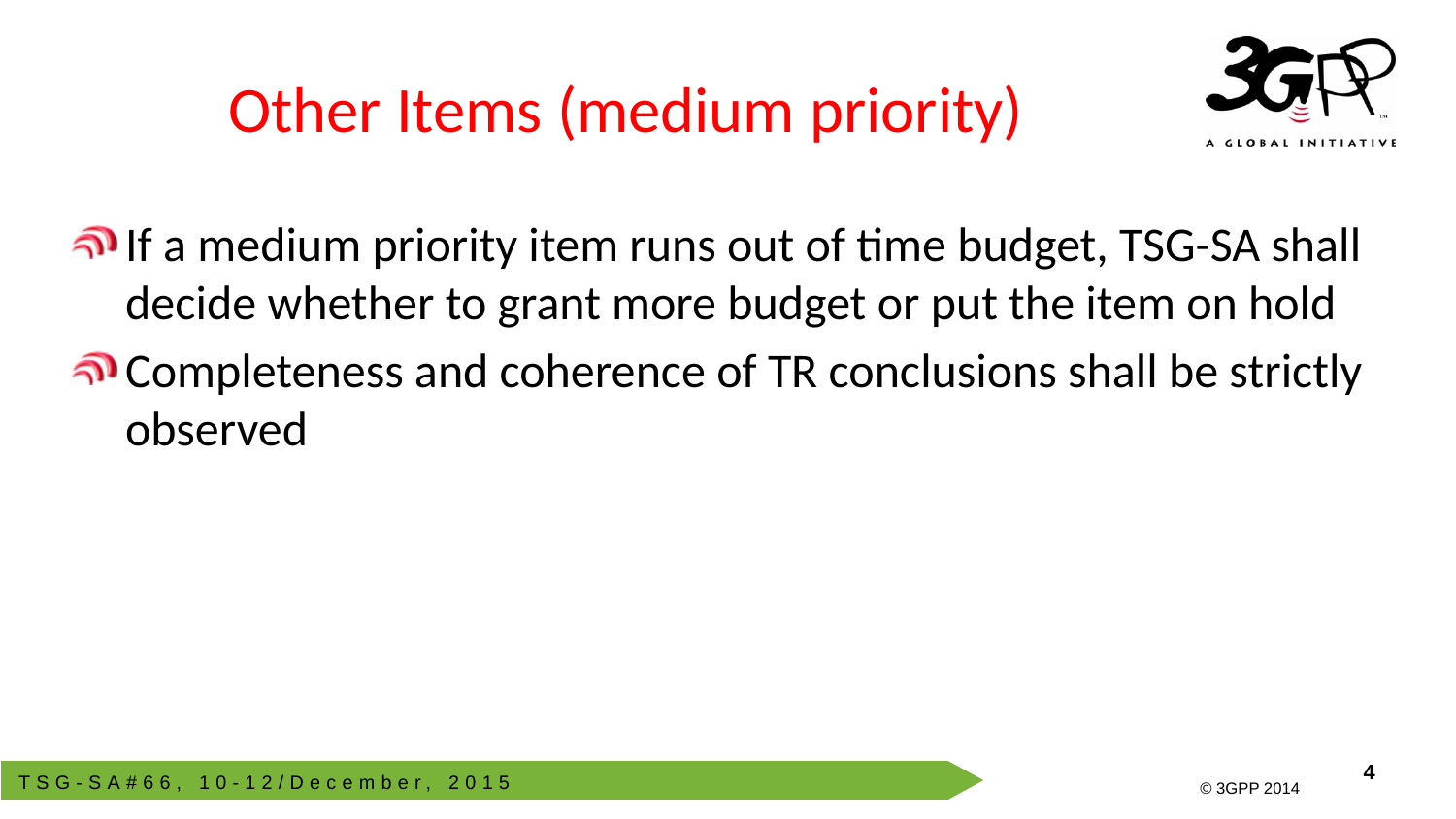

# Other Items (medium priority)

If a medium priority item runs out of time budget, TSG-SA shall decide whether to grant more budget or put the item on hold
Completeness and coherence of TR conclusions shall be strictly observed